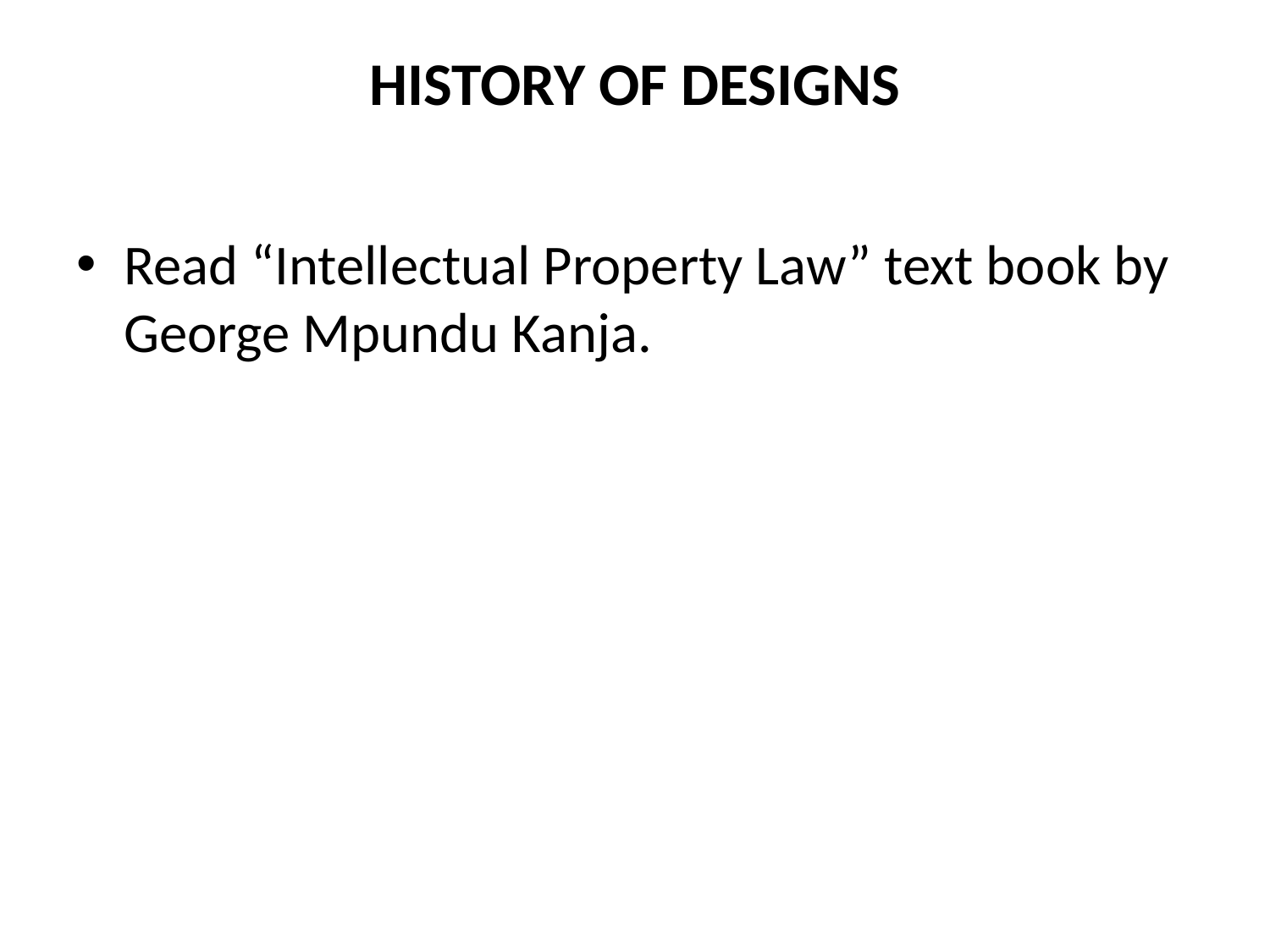

# HISTORY OF DESIGNS
Read “Intellectual Property Law” text book by George Mpundu Kanja.